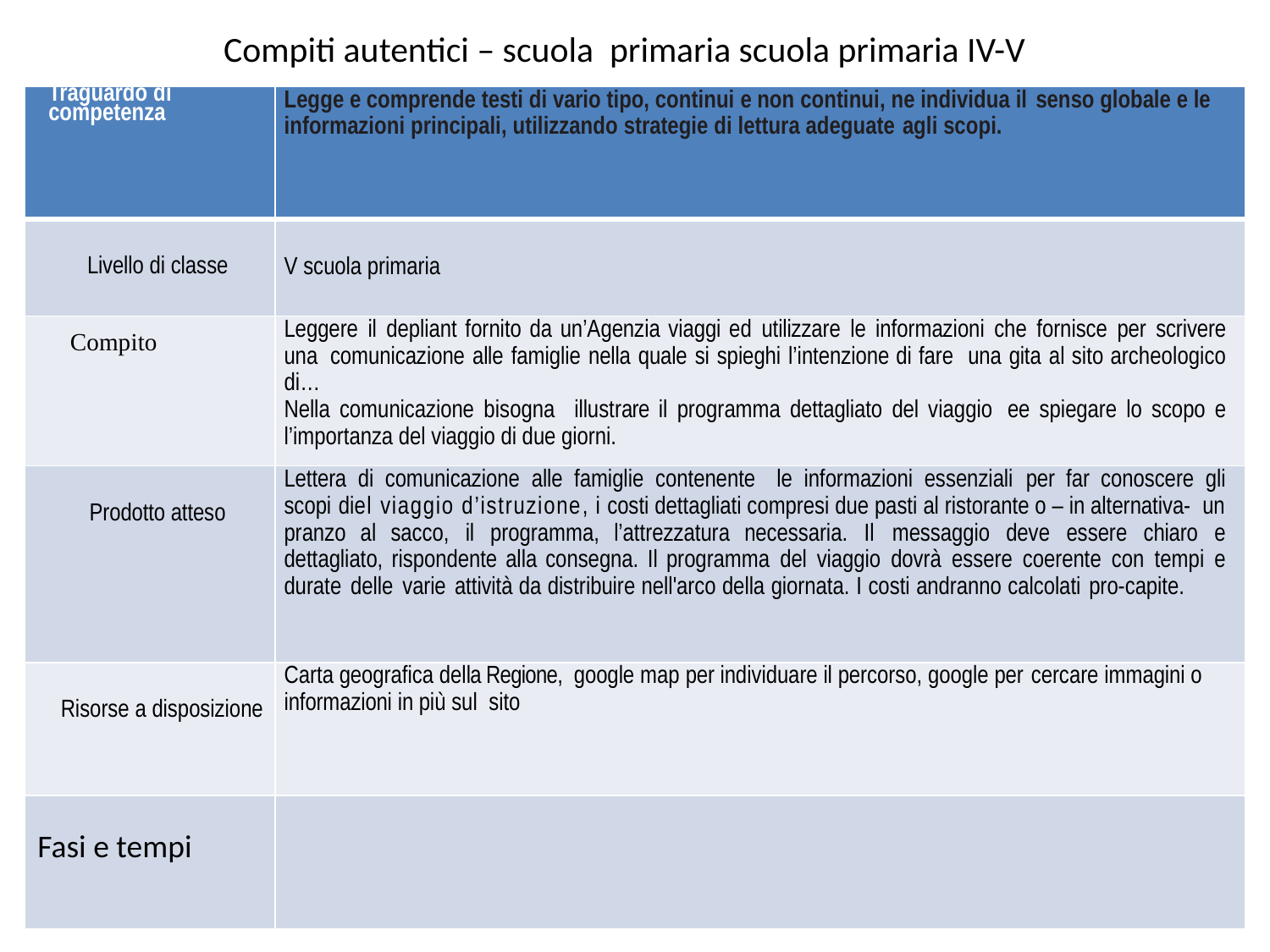

# Compiti autentici – scuola  primaria scuola primaria IV-V
| Traguardo di competenza | Legge e comprende testi di vario tipo, continui e non continui, ne individua il senso globale e le informazioni principali, utilizzando strategie di lettura adeguate agli scopi. |
| --- | --- |
| Livello di classe | V scuola primaria |
| Compito | Leggere il depliant fornito da un’Agenzia viaggi ed utilizzare le informazioni che fornisce per scrivere una comunicazione alle famiglie nella quale si spieghi l’intenzione di fare una gita al sito archeologico di… Nella comunicazione bisogna illustrare il programma dettagliato del viaggio ee spiegare lo scopo e l’importanza del viaggio di due giorni. |
| Prodotto atteso | Lettera di comunicazione alle famiglie contenente le informazioni essenziali per far conoscere gli scopi diel viaggio d’istruzione, i costi dettagliati compresi due pasti al ristorante o – in alternativa- un pranzo al sacco, il programma, l’attrezzatura necessaria. Il messaggio deve essere chiaro e dettagliato, rispondente alla consegna. Il programma del viaggio dovrà essere coerente con tempi e durate delle varie attività da distribuire nell'arco della giornata. I costi andranno calcolati pro-capite. |
| Risorse a disposizione | Carta geografica della Regione, google map per individuare il percorso, google per cercare immagini o informazioni in più sul sito |
| Fasi e tempi |  |